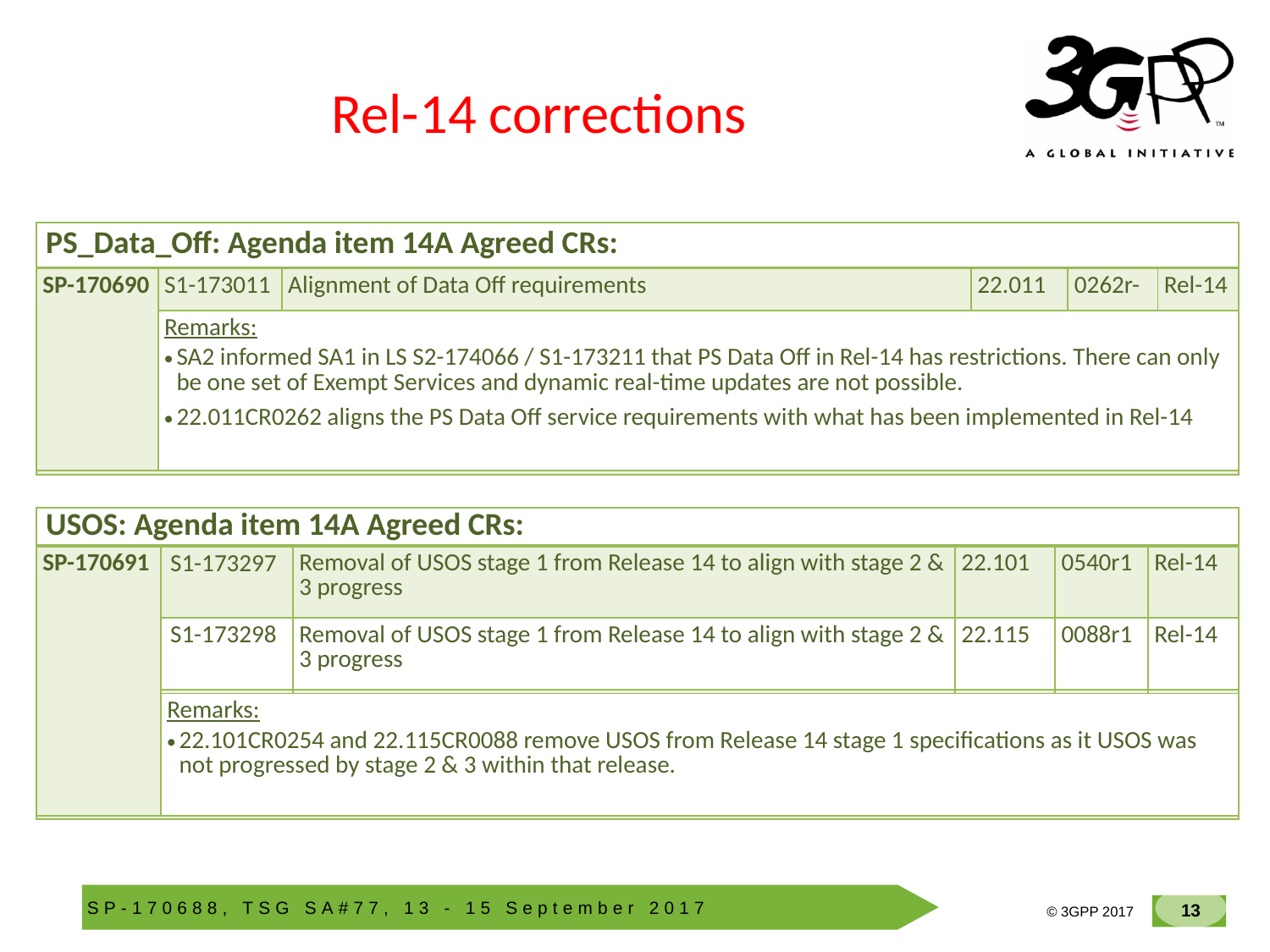

# Rel-14 corrections
| PS\_Data\_Off: Agenda item 14A Agreed CRs: |  |  |  |  |  |
| --- | --- | --- | --- | --- | --- |
| SP-170690 | S1-173011 | Alignment of Data Off requirements | 22.011 | 0262r- | Rel-14 |
|  | Remarks: SA2 informed SA1 in LS S2-174066 / S1-173211 that PS Data Off in Rel-14 has restrictions. There can only be one set of Exempt Services and dynamic real-time updates are not possible. 22.011CR0262 aligns the PS Data Off service requirements with what has been implemented in Rel-14 |  |  |  |  |
|  |  |  |  |  |  |
| USOS: Agenda item 14A Agreed CRs: |  |  |  |  |  |
| --- | --- | --- | --- | --- | --- |
| SP-170691 | S1-173297 | Removal of USOS stage 1 from Release 14 to align with stage 2 & 3 progress | 22.101 | 0540r1 | Rel-14 |
|  | S1-173298 | Removal of USOS stage 1 from Release 14 to align with stage 2 & 3 progress | 22.115 | 0088r1 | Rel-14 |
|  |  |  |  |  |  |
|  | Remarks: 22.101CR0254 and 22.115CR0088 remove USOS from Release 14 stage 1 specifications as it USOS was not progressed by stage 2 & 3 within that release. |  |  |  |  |
|  |  |  |  |  |  |